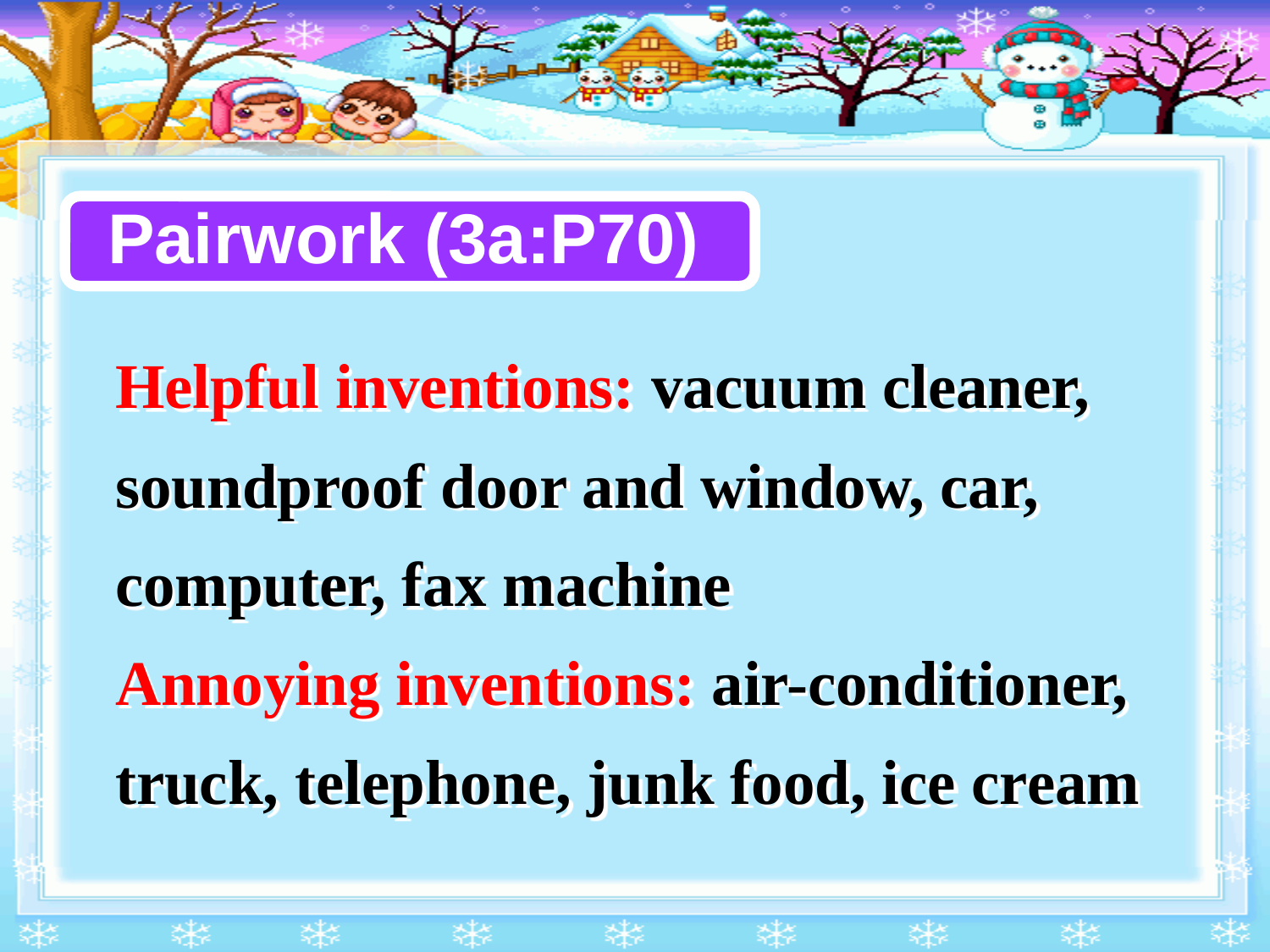

# Pairwork (3a:P70)

   Helpful inventions: vacuum cleaner, soundproof door and window, car, computer, fax machine
   Annoying inventions: air-conditioner, truck, telephone, junk food, ice cream